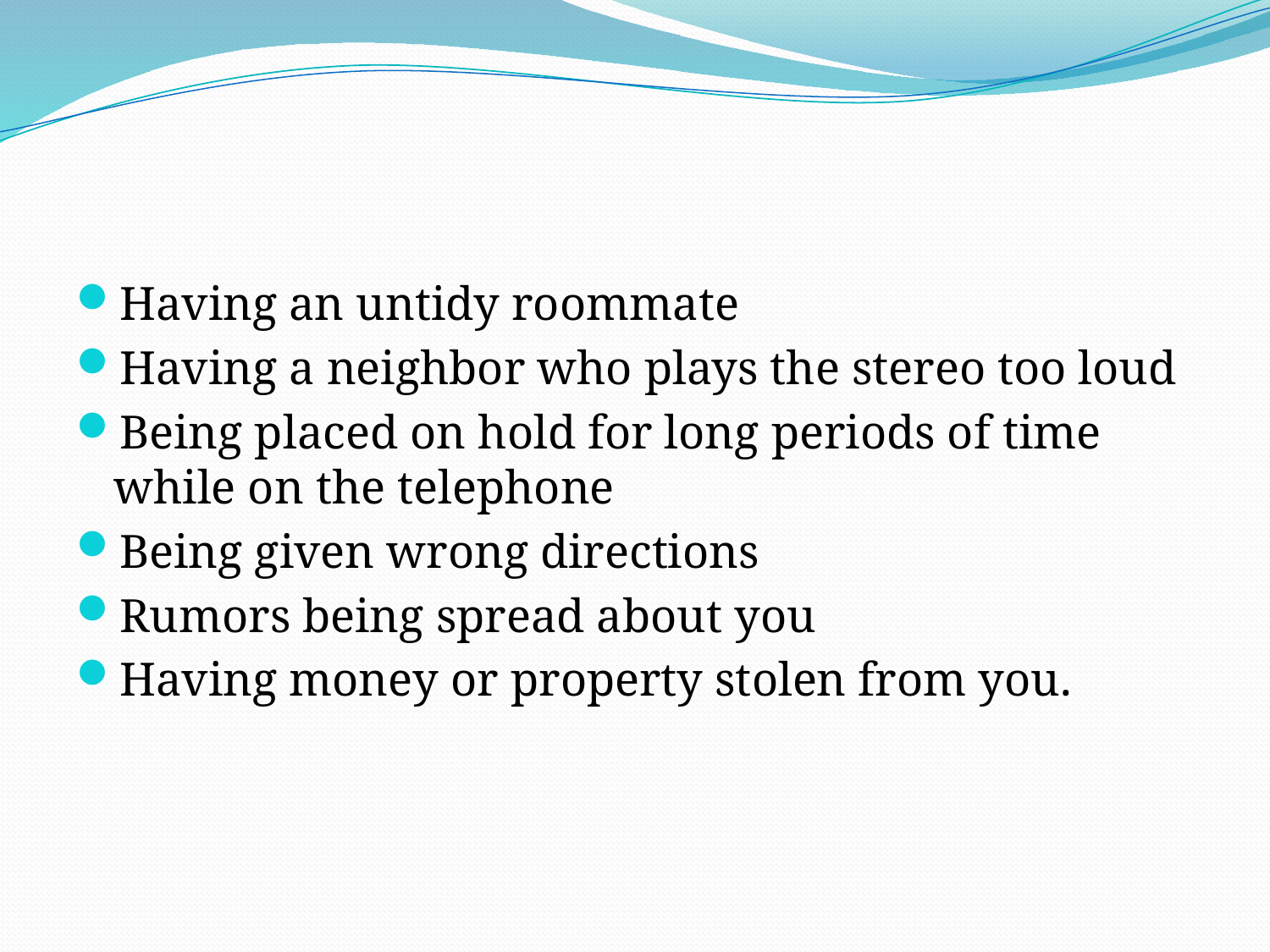

#
Having an untidy roommate
Having a neighbor who plays the stereo too loud
Being placed on hold for long periods of time while on the telephone
Being given wrong directions
Rumors being spread about you
Having money or property stolen from you.